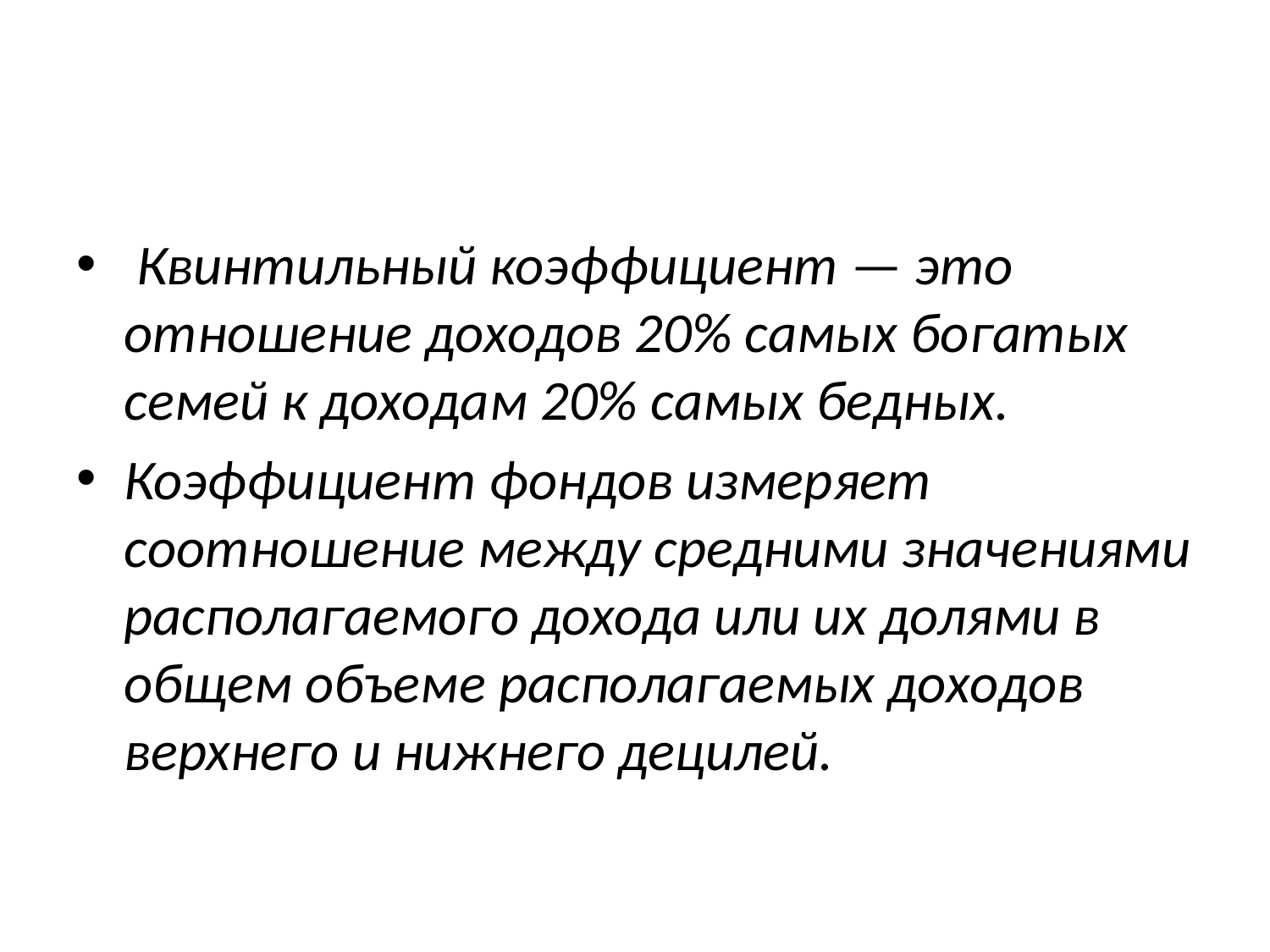

#
 Квинтильный коэффициент — это отношение доходов 20% самых богатых семей к доходам 20% самых бедных.
Коэффициент фондов измеряет соотношение между средними значениями располагаемого дохода или их долями в общем объеме располагаемых доходов верхнего и нижнего децилей.